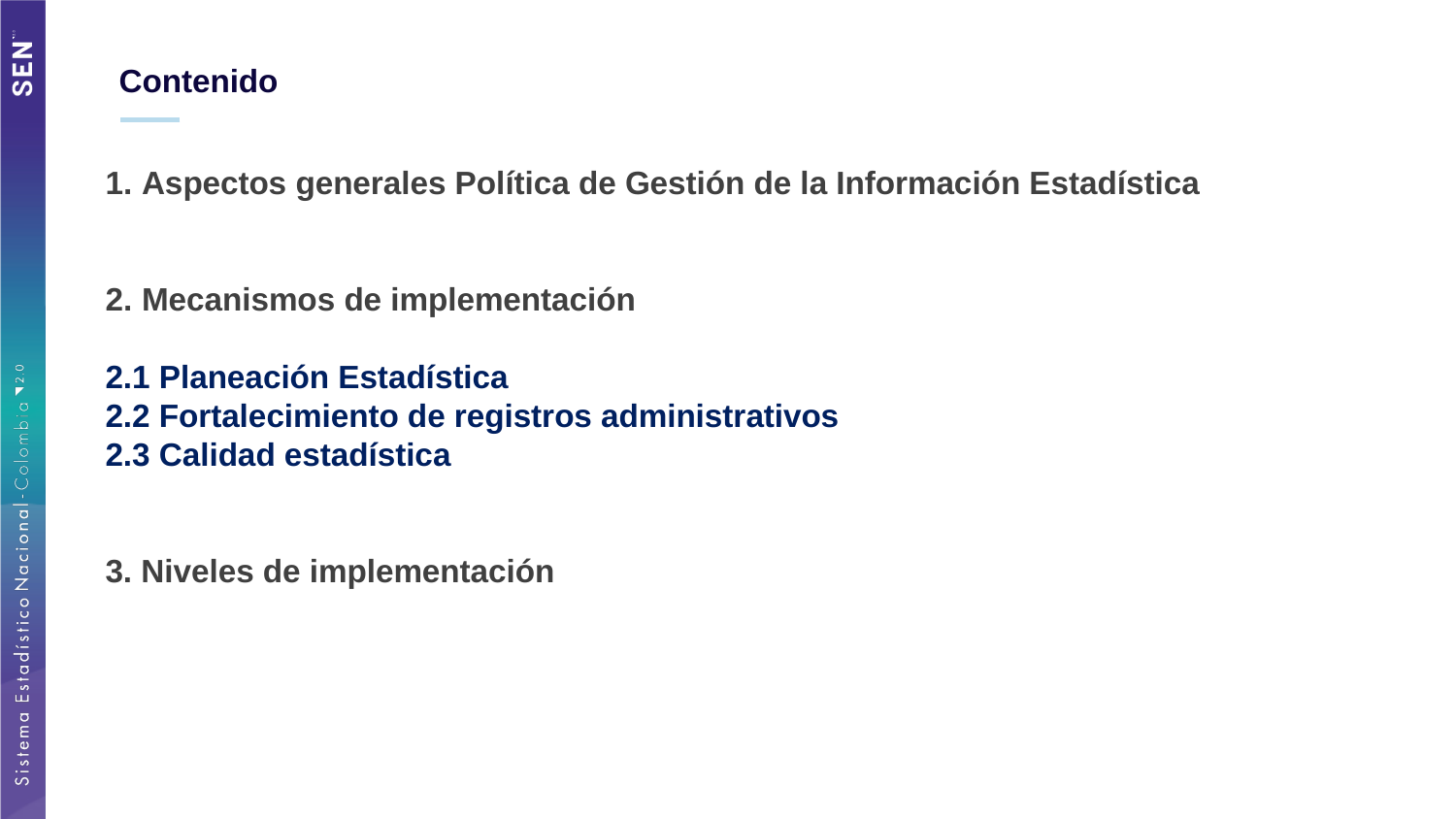

Contenido
Aspectos generales Política de Gestión de la Información Estadística

Mecanismos de implementación

2.1 Planeación Estadística
2.2 Fortalecimiento de registros administrativos
2.3 Calidad estadística

3. Niveles de implementación